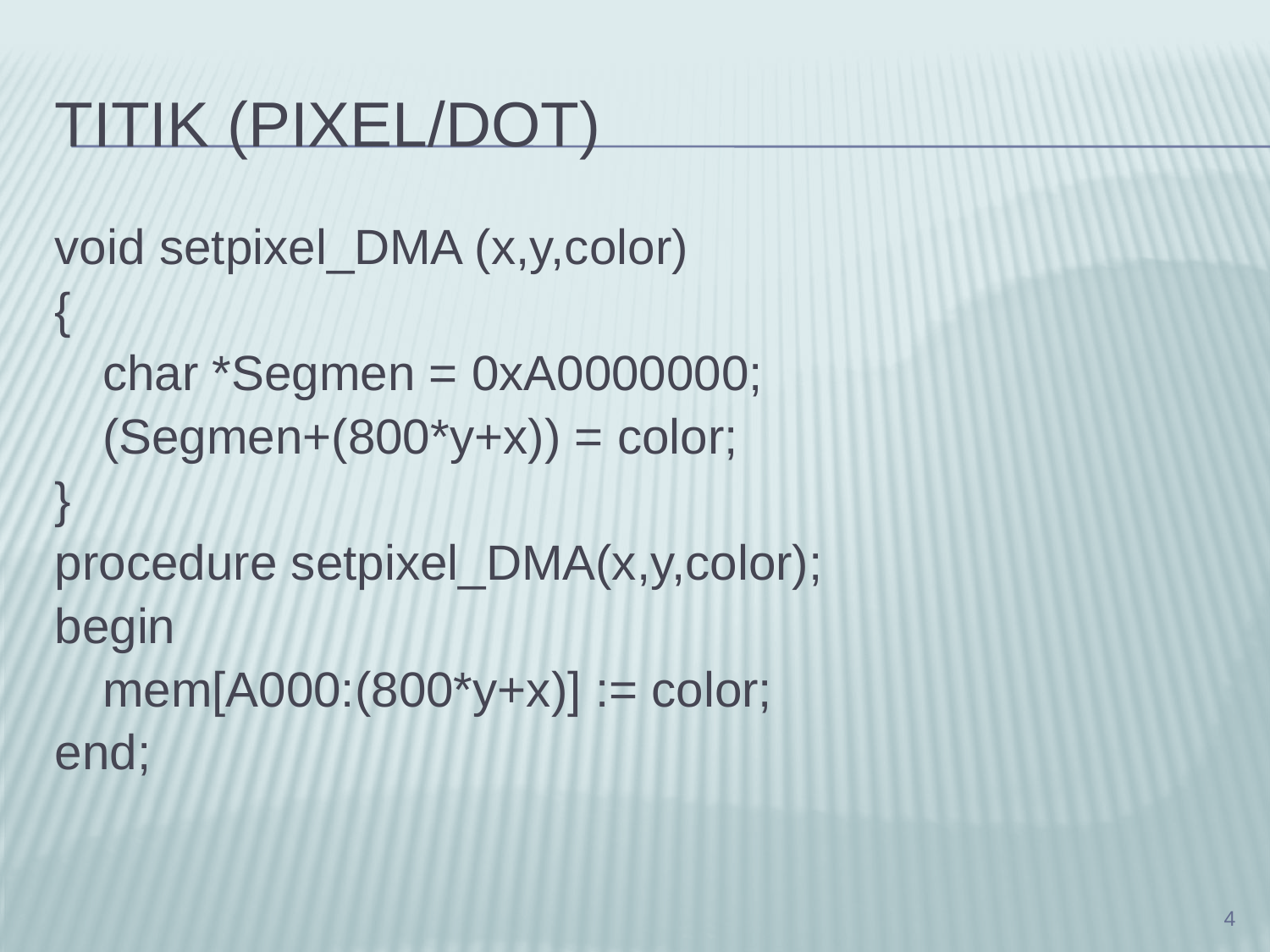

# Titik (Pixel/Dot)
void setpixel_DMA (x,y,color)
{
 	char *Segmen = 0xA0000000;
	(Segmen+(800*y+x)) = color;
}
procedure setpixel_DMA(x,y,color);
begin
	mem[A000:(800*y+x)] := color;
end;
4